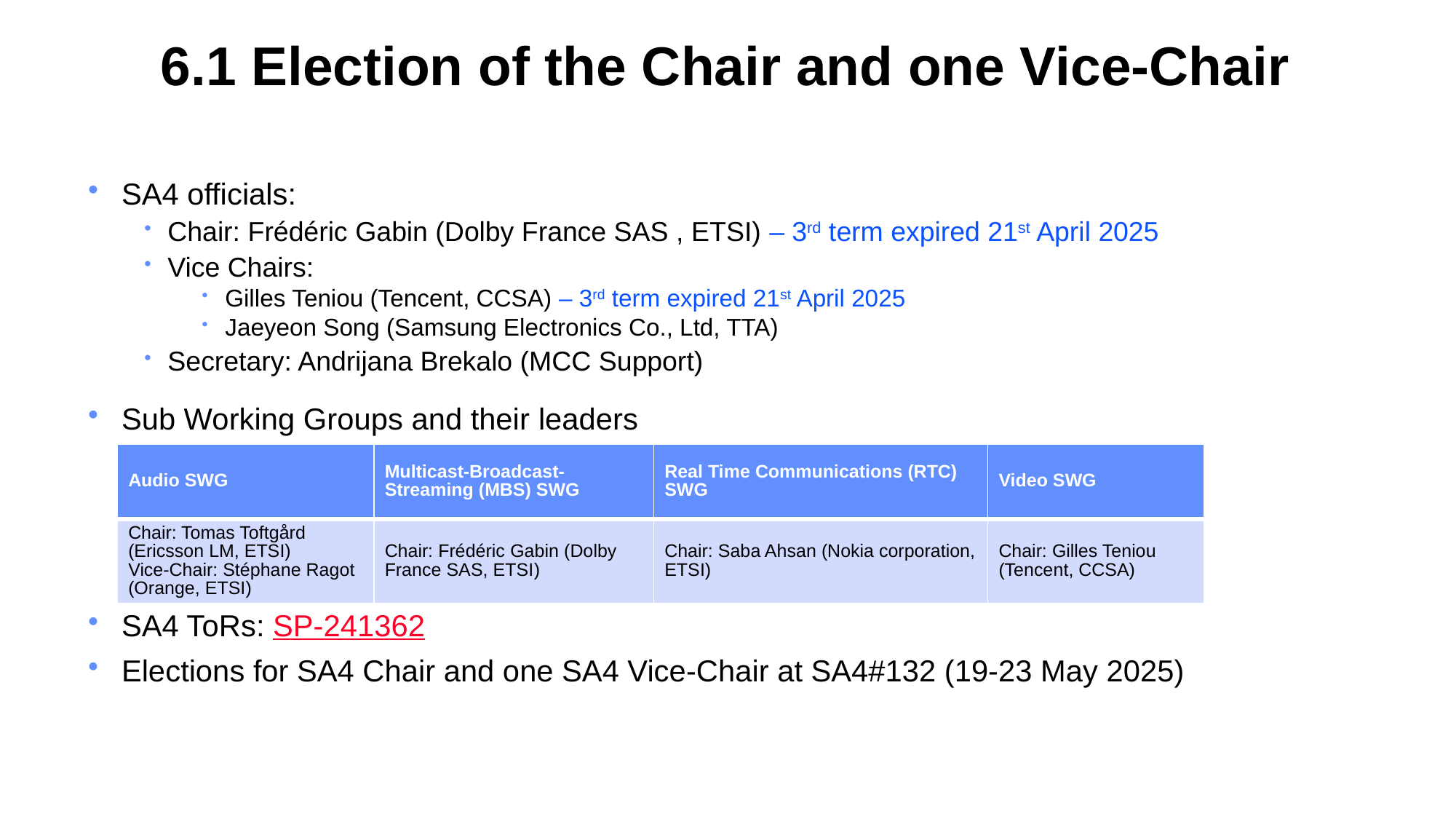

# 6.1 Election of the Chair and one Vice-Chair
SA4 officials:
Chair: Frédéric Gabin (Dolby France SAS , ETSI) – 3rd term expired 21st April 2025
Vice Chairs:
Gilles Teniou (Tencent, CCSA) – 3rd term expired 21st April 2025
Jaeyeon Song (Samsung Electronics Co., Ltd, TTA)
Secretary: Andrijana Brekalo (MCC Support)
Sub Working Groups and their leaders

SA4 ToRs: SP-241362
Elections for SA4 Chair and one SA4 Vice-Chair at SA4#132 (19-23 May 2025)

| Audio SWG | Multicast-Broadcast-Streaming (MBS) SWG | Real Time Communications (RTC) SWG | Video SWG |
| --- | --- | --- | --- |
| Chair: Tomas Toftgård (Ericsson LM, ETSI) Vice-Chair: Stéphane Ragot (Orange, ETSI) | Chair: Frédéric Gabin (Dolby France SAS, ETSI) | Chair: Saba Ahsan (Nokia corporation, ETSI) | Chair: Gilles Teniou (Tencent, CCSA) |